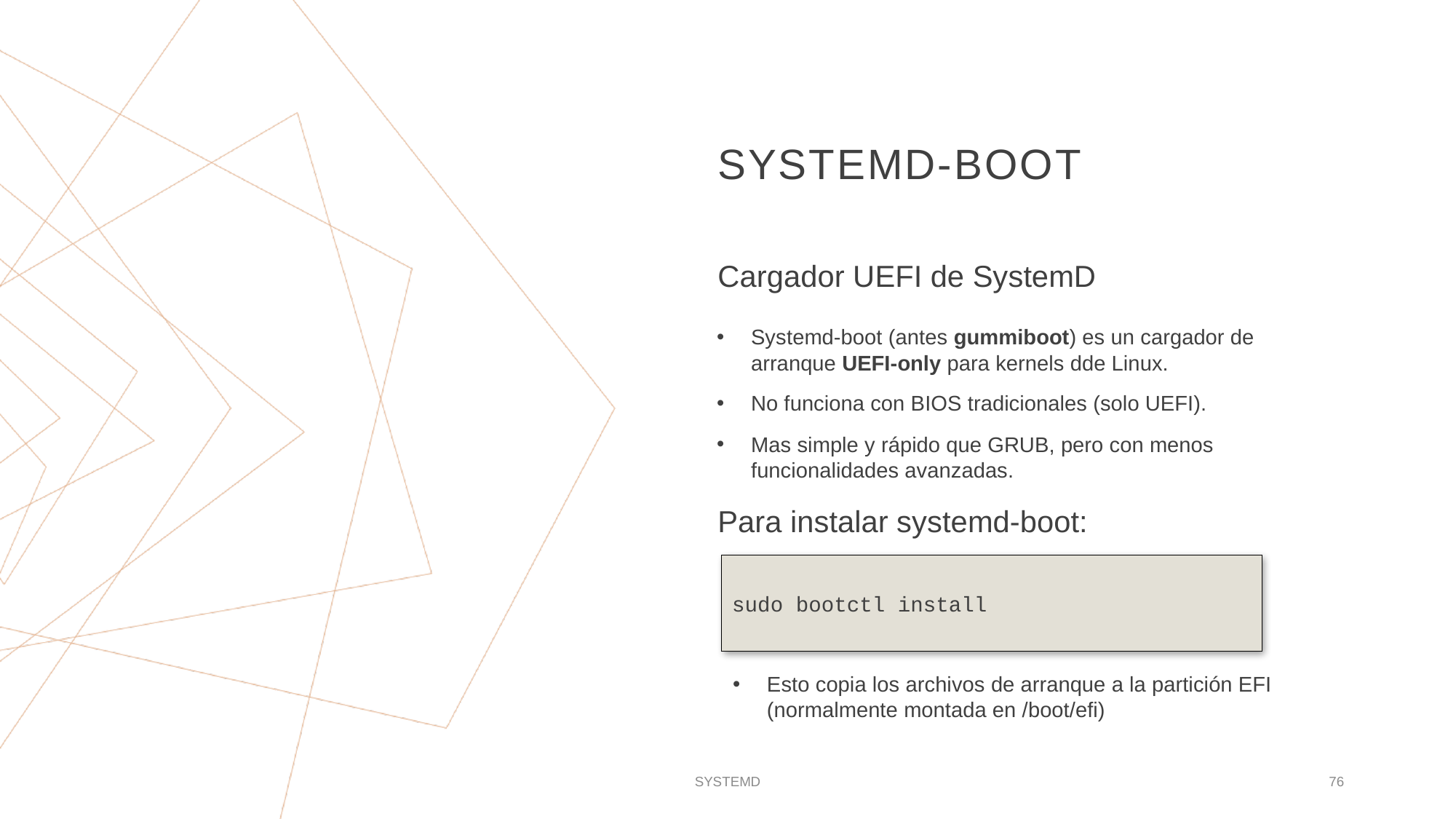

# Systemd-boot
Cargador UEFI de SystemD
Systemd-boot (antes gummiboot) es un cargador de arranque UEFI-only para kernels dde Linux.
No funciona con BIOS tradicionales (solo UEFI).
Mas simple y rápido que GRUB, pero con menos funcionalidades avanzadas.

Para instalar systemd-boot:
sudo bootctl install
Esto copia los archivos de arranque a la partición EFI (normalmente montada en /boot/efi)

SYSTEMD
76